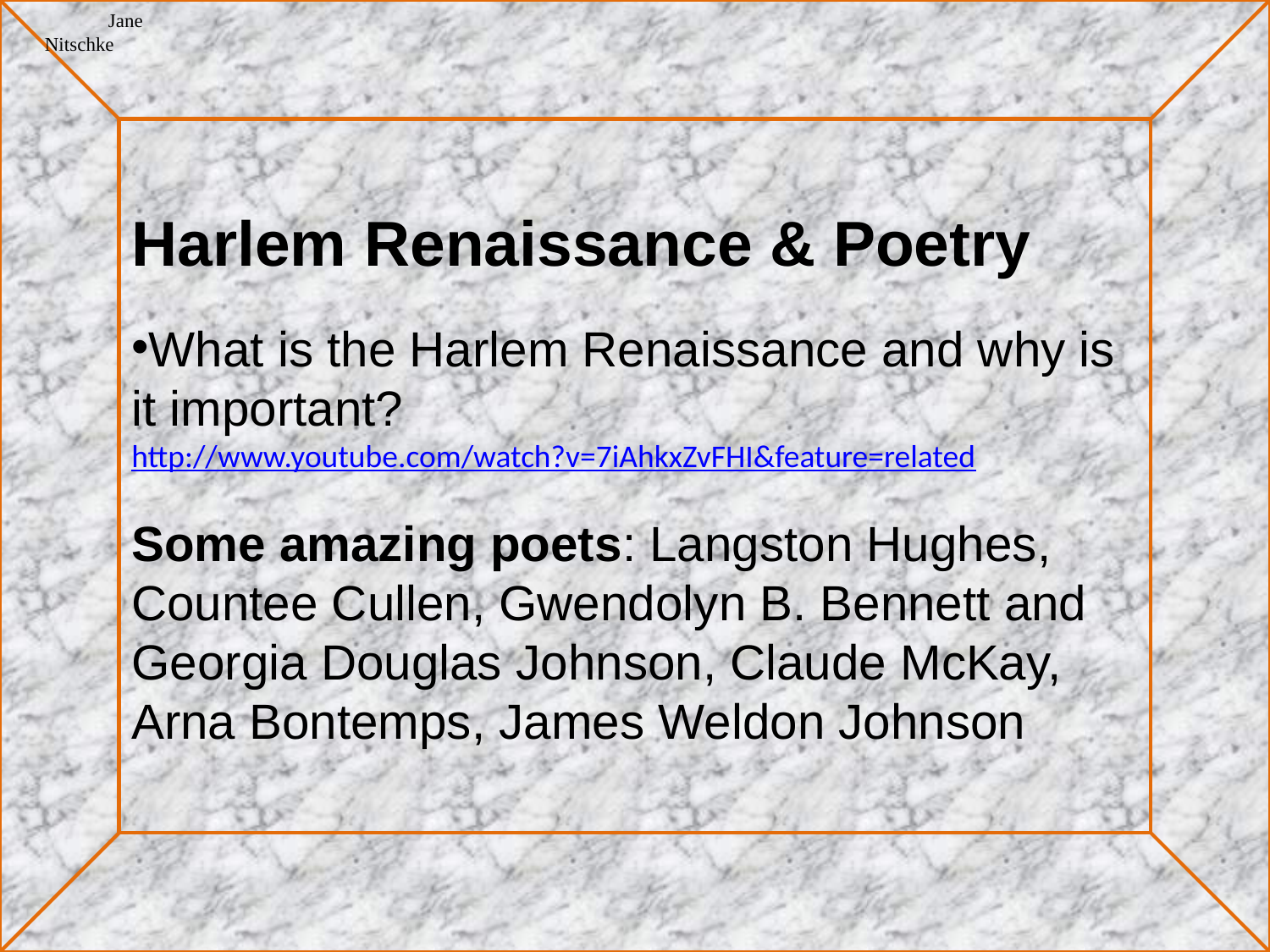

Harlem Renaissance & Poetry

What is the Harlem Renaissance and why is it important?
http://www.youtube.com/watch?v=7iAhkxZvFHI&feature=related

Some amazing poets: Langston Hughes, Countee Cullen, Gwendolyn B. Bennett and Georgia Douglas Johnson, Claude McKay, Arna Bontemps, James Weldon Johnson
Jane Nitschke
#